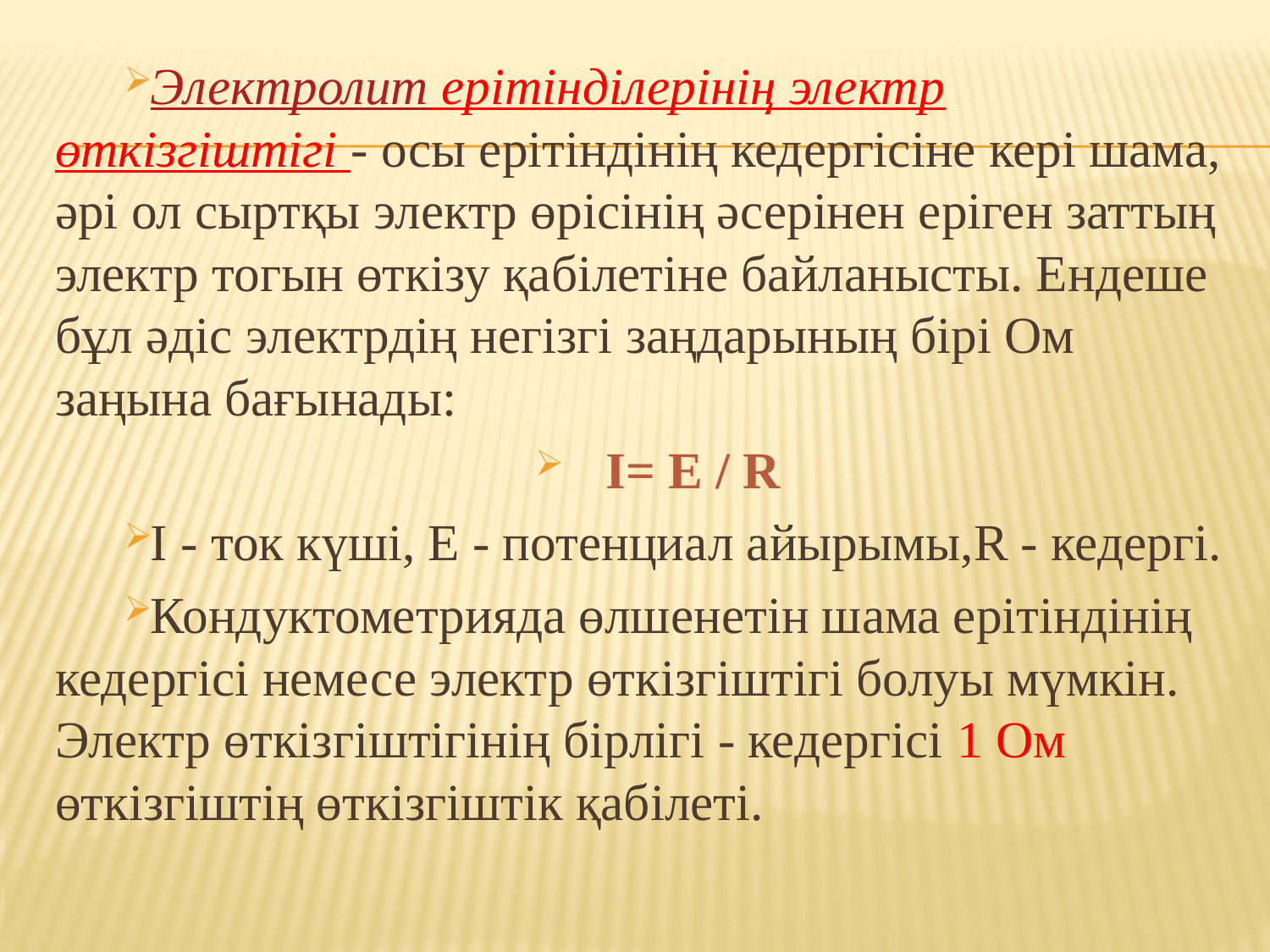

Электролит ерітінділерінің электр өткізгіштігі - осы ерітіндінің кедергісіне кері шама, әрі ол сыртқы электр өрісінің әсерінен еріген заттың электр тогын өткізу қабілетіне байланысты. Ендеше бұл әдіс электрдің негізгі заңдарының бірі Ом заңына бағынады:
І= Е / R
I - ток күші, Е - потенциал айырымы,R - кедергі.
Кондуктометрияда өлшенетін шама ерітіндінің кедергісі немесе электр өткізгіштігі болуы мүмкін. Электр өткізгіштігінің бірлігі - кедергісі 1 Ом өткізгіштің өткізгіштік қабілеті.